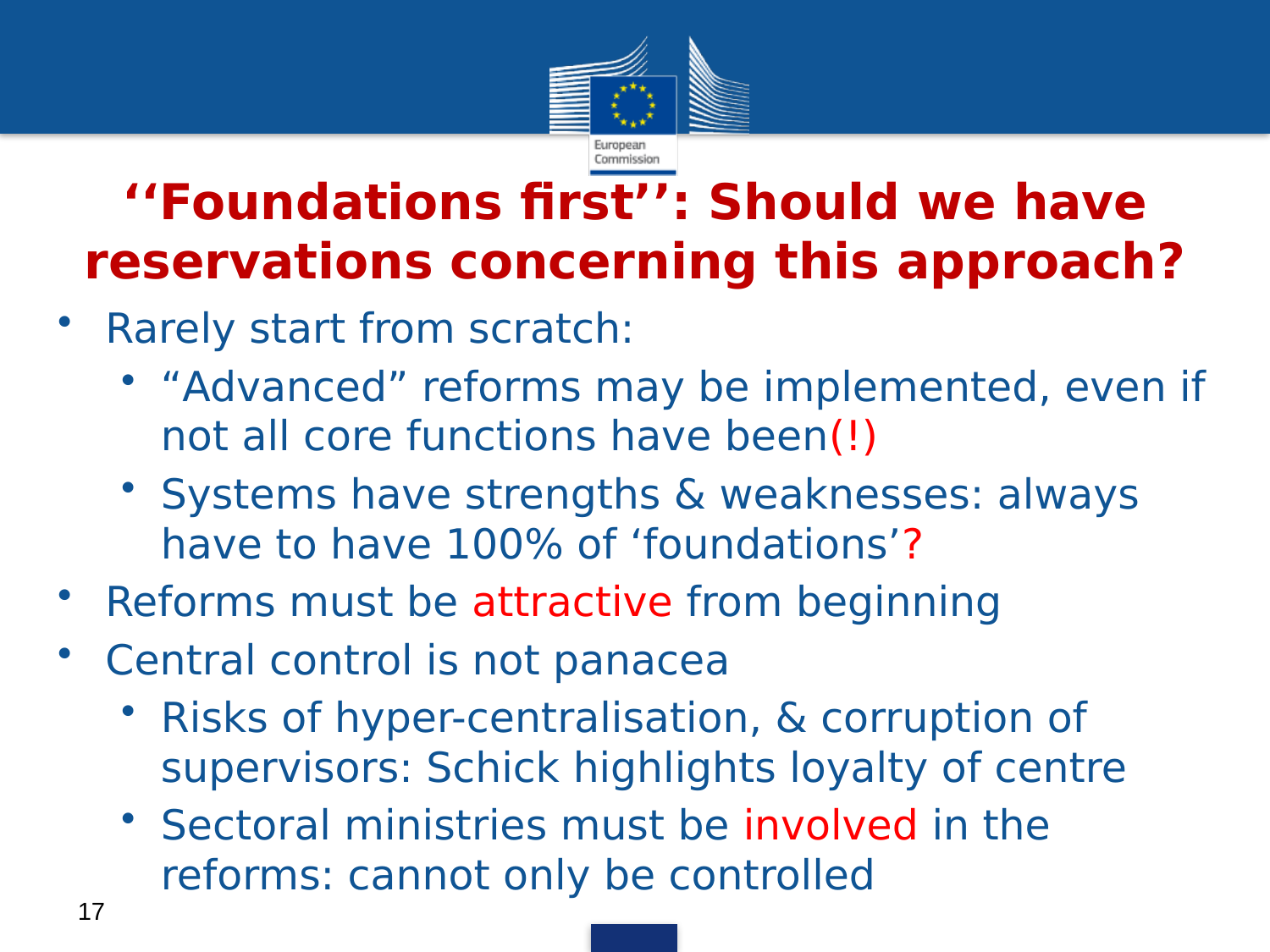

# ‘‘Foundations first’’: Should we have reservations concerning this approach?
Rarely start from scratch:
“Advanced” reforms may be implemented, even if not all core functions have been(!)
Systems have strengths & weaknesses: always have to have 100% of ‘foundations’?
Reforms must be attractive from beginning
Central control is not panacea
Risks of hyper-centralisation, & corruption of supervisors: Schick highlights loyalty of centre
Sectoral ministries must be involved in the reforms: cannot only be controlled

17